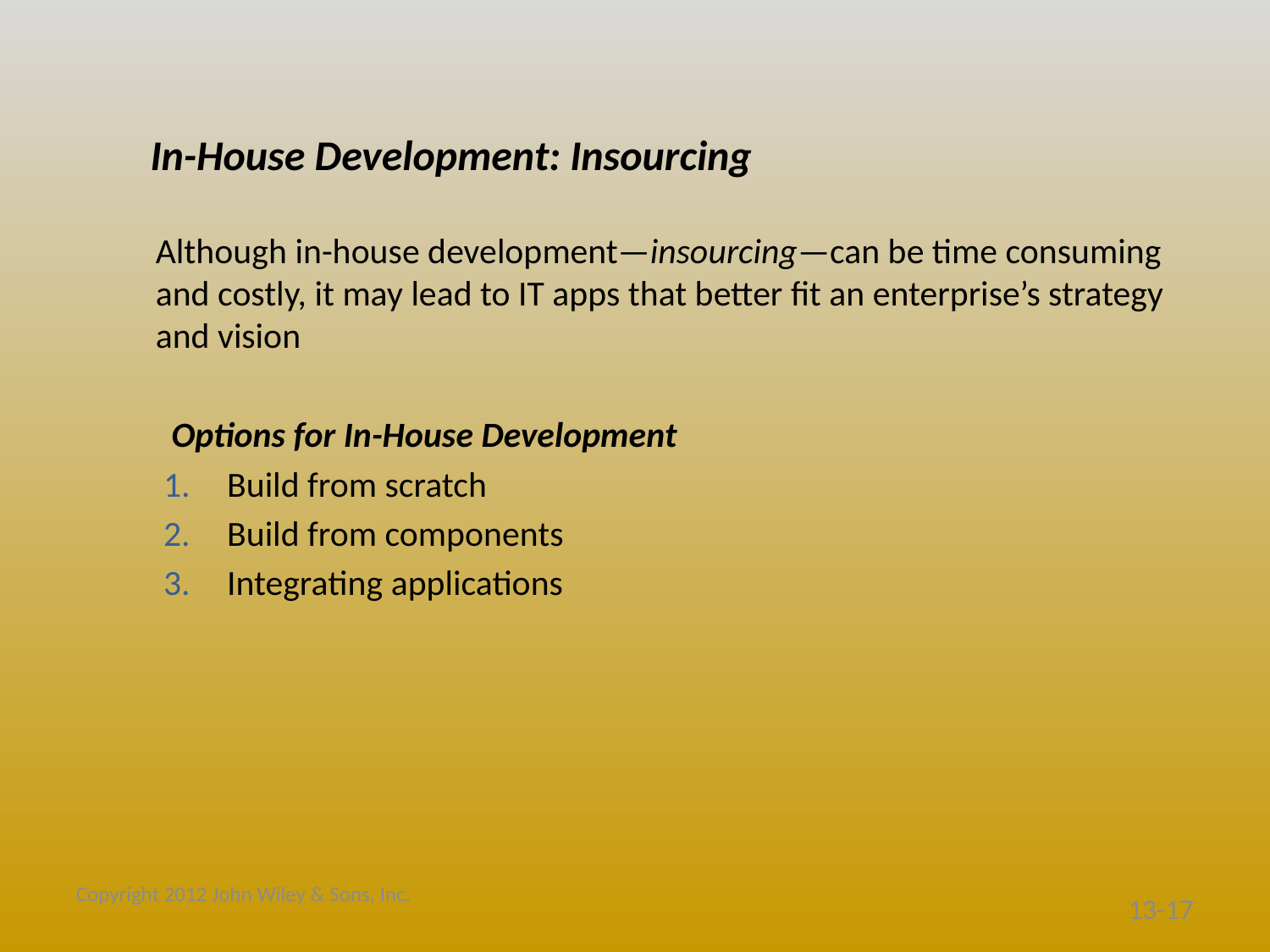

# In-House Development: Insourcing
	Although in-house development—insourcing—can be time consuming and costly, it may lead to IT apps that better fit an enterprise’s strategy and vision

Options for In-House Development
Build from scratch
Build from components
Integrating applications

Copyright 2012 John Wiley & Sons, Inc.
13-17